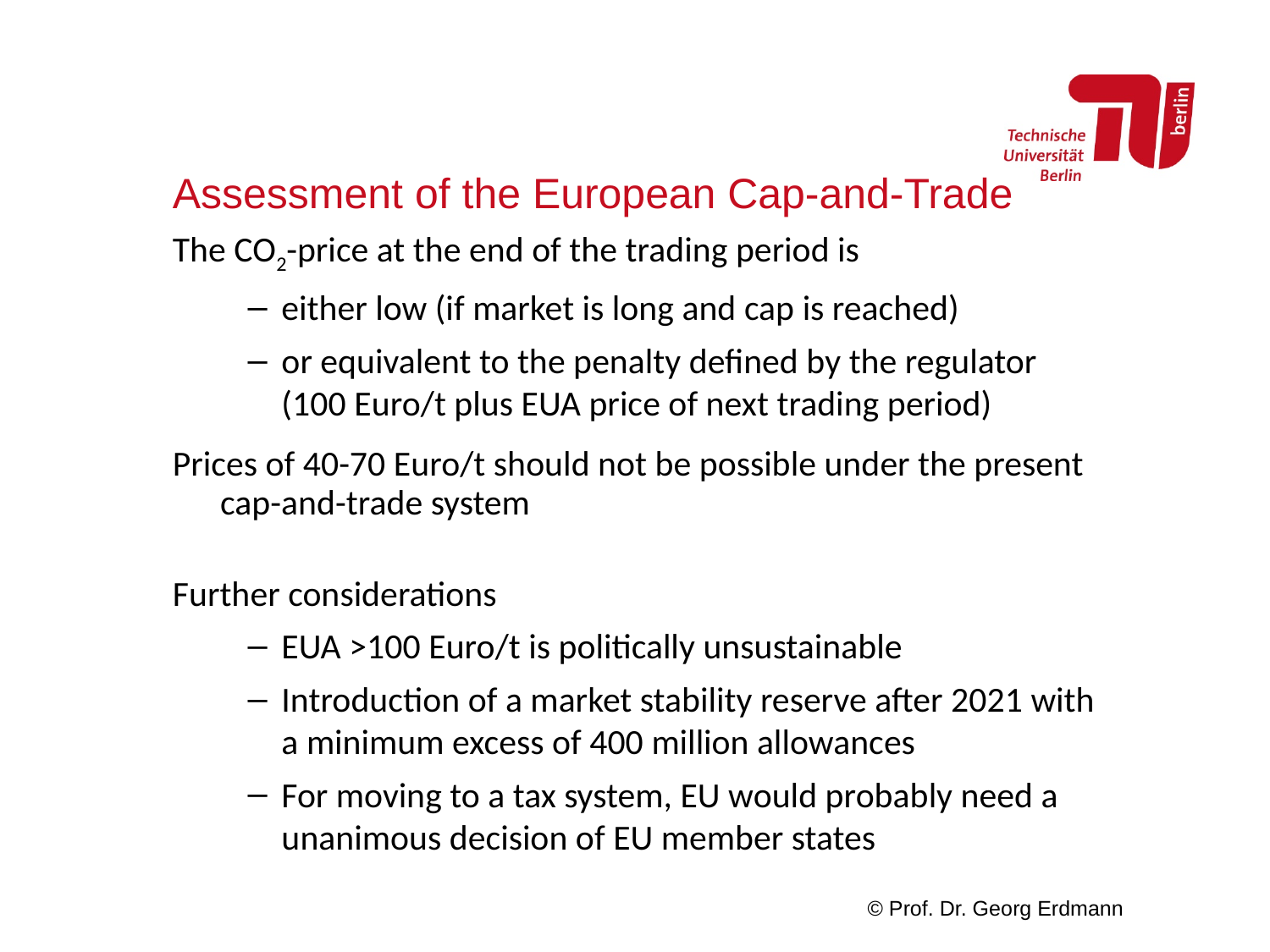

# Assessment of the European Cap-and-Trade
The CO2-price at the end of the trading period is
either low (if market is long and cap is reached)
or equivalent to the penalty defined by the regulator
(100 Euro/t plus EUA price of next trading period)
Prices of 40-70 Euro/t should not be possible under the present cap-and-trade system
Further considerations
EUA >100 Euro/t is politically unsustainable
Introduction of a market stability reserve after 2021 with a minimum excess of 400 million allowances
For moving to a tax system, EU would probably need a unanimous decision of EU member states
© Prof. Dr. Georg Erdmann